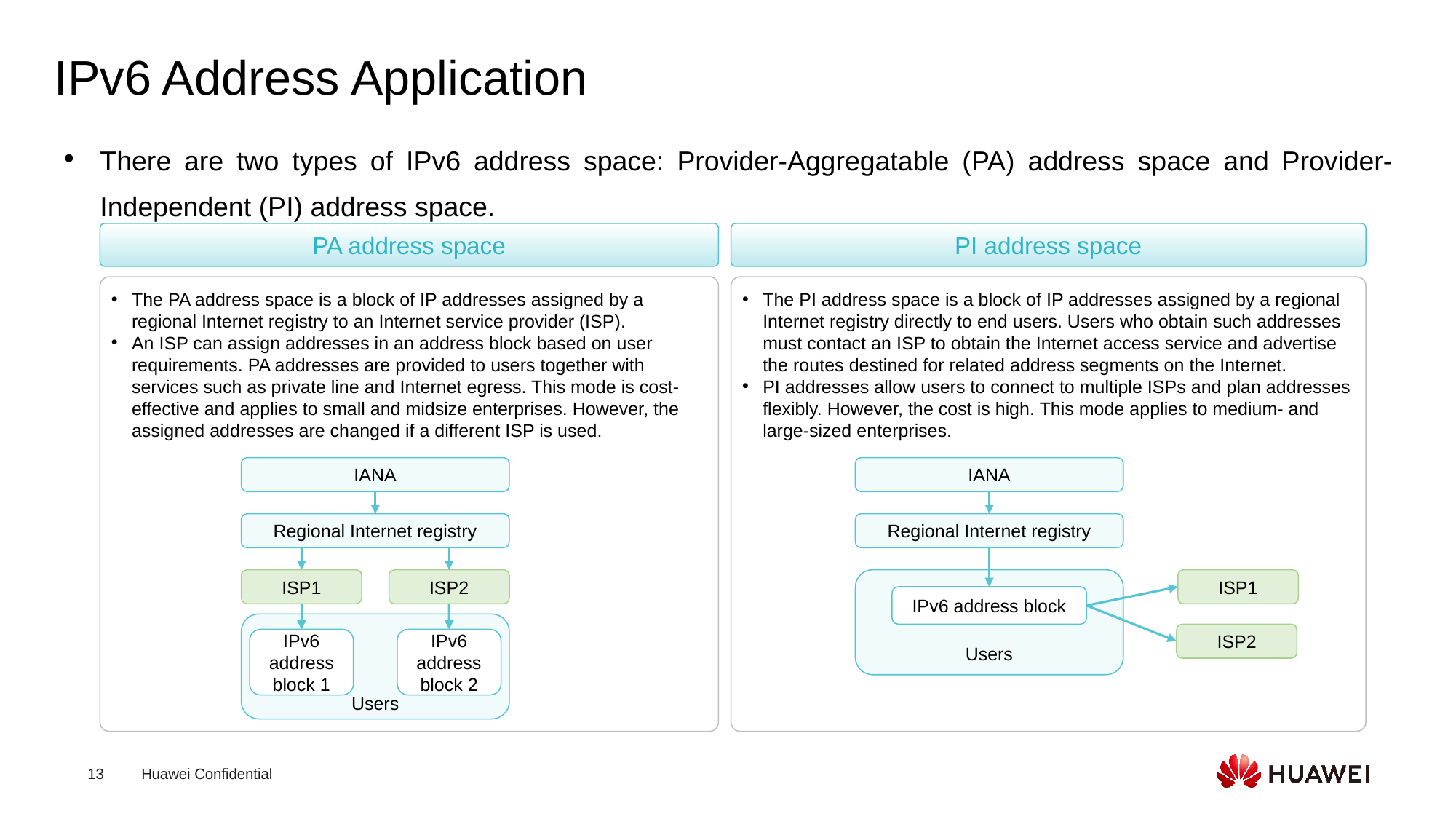

# IPv6 Address Application
There are two types of IPv6 address space: Provider-Aggregatable (PA) address space and Provider-Independent (PI) address space.
PA address space
PI address space
The PA address space is a block of IP addresses assigned by a regional Internet registry to an Internet service provider (ISP).
An ISP can assign addresses in an address block based on user requirements. PA addresses are provided to users together with services such as private line and Internet egress. This mode is cost-effective and applies to small and midsize enterprises. However, the assigned addresses are changed if a different ISP is used.
The PI address space is a block of IP addresses assigned by a regional Internet registry directly to end users. Users who obtain such addresses must contact an ISP to obtain the Internet access service and advertise the routes destined for related address segments on the Internet.
PI addresses allow users to connect to multiple ISPs and plan addresses flexibly. However, the cost is high. This mode applies to medium- and large-sized enterprises.
IANA
IANA
Regional Internet registry
Regional Internet registry
ISP1
ISP2
Users
ISP1
IPv6 address block
Users
ISP2
IPv6
address block 1
IPv6
address block 2